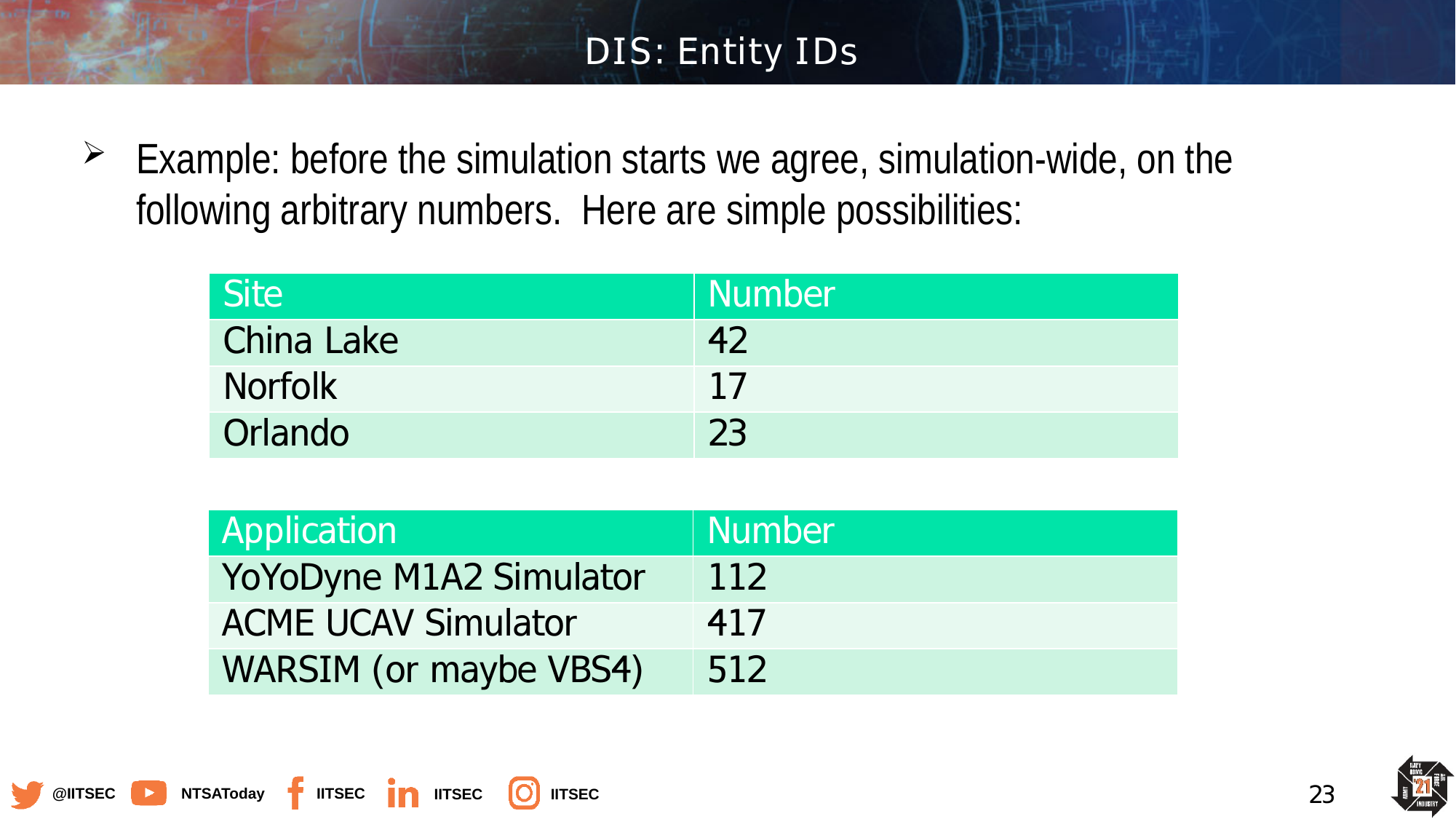

# DIS: Entity IDs
Example: before the simulation starts we agree, simulation-wide, on the following arbitrary numbers.  Here are simple possibilities:
| Site | Number |
| --- | --- |
| China Lake | 42 |
| Norfolk | 17 |
| Orlando | 23 |
| Application | Number |
| --- | --- |
| YoYoDyne M1A2 Simulator | 112 |
| ACME UCAV Simulator | 417 |
| WARSIM (or maybe VBS4) | 512 |
23